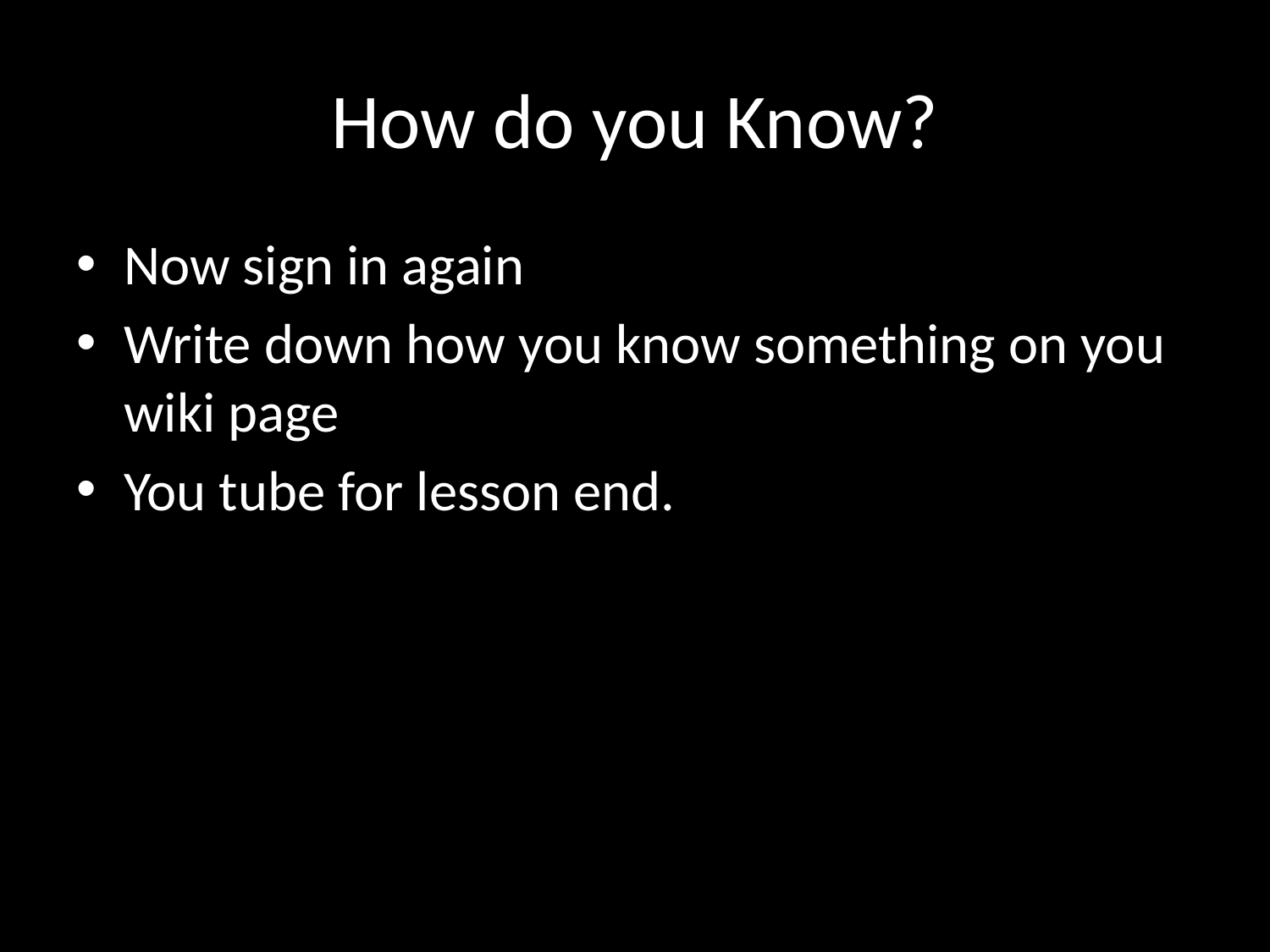

# How do you Know?
Now sign in again
Write down how you know something on you wiki page
You tube for lesson end.